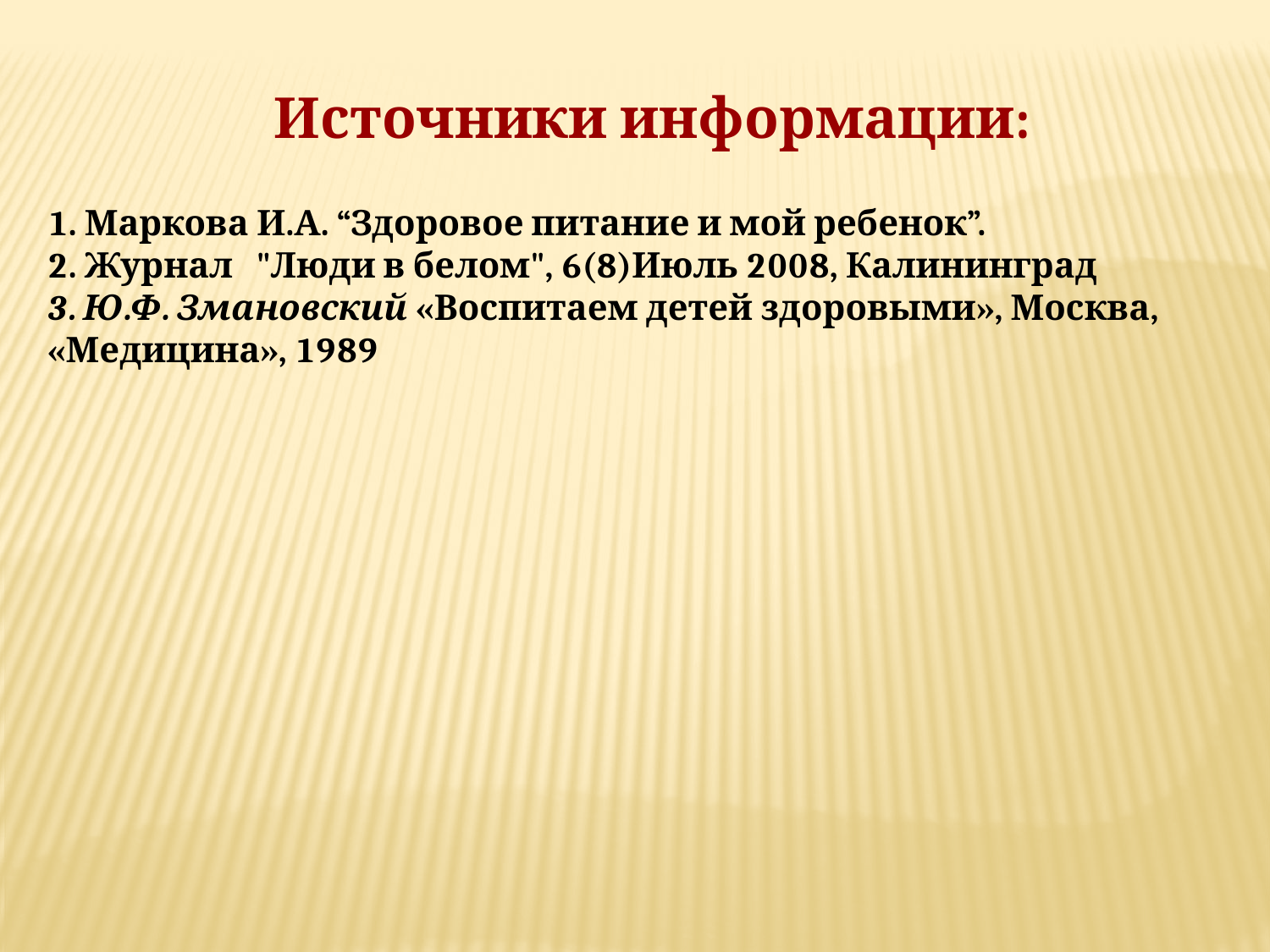

Источники информации:

1. Маркова И.А. “Здоровое питание и мой ребенок”.
2. Журнал   "Люди в белом", 6(8)Июль 2008, Калининград
3. Ю.Ф. Змановский «Воспитаем детей здоровыми», Москва, «Медицина», 1989